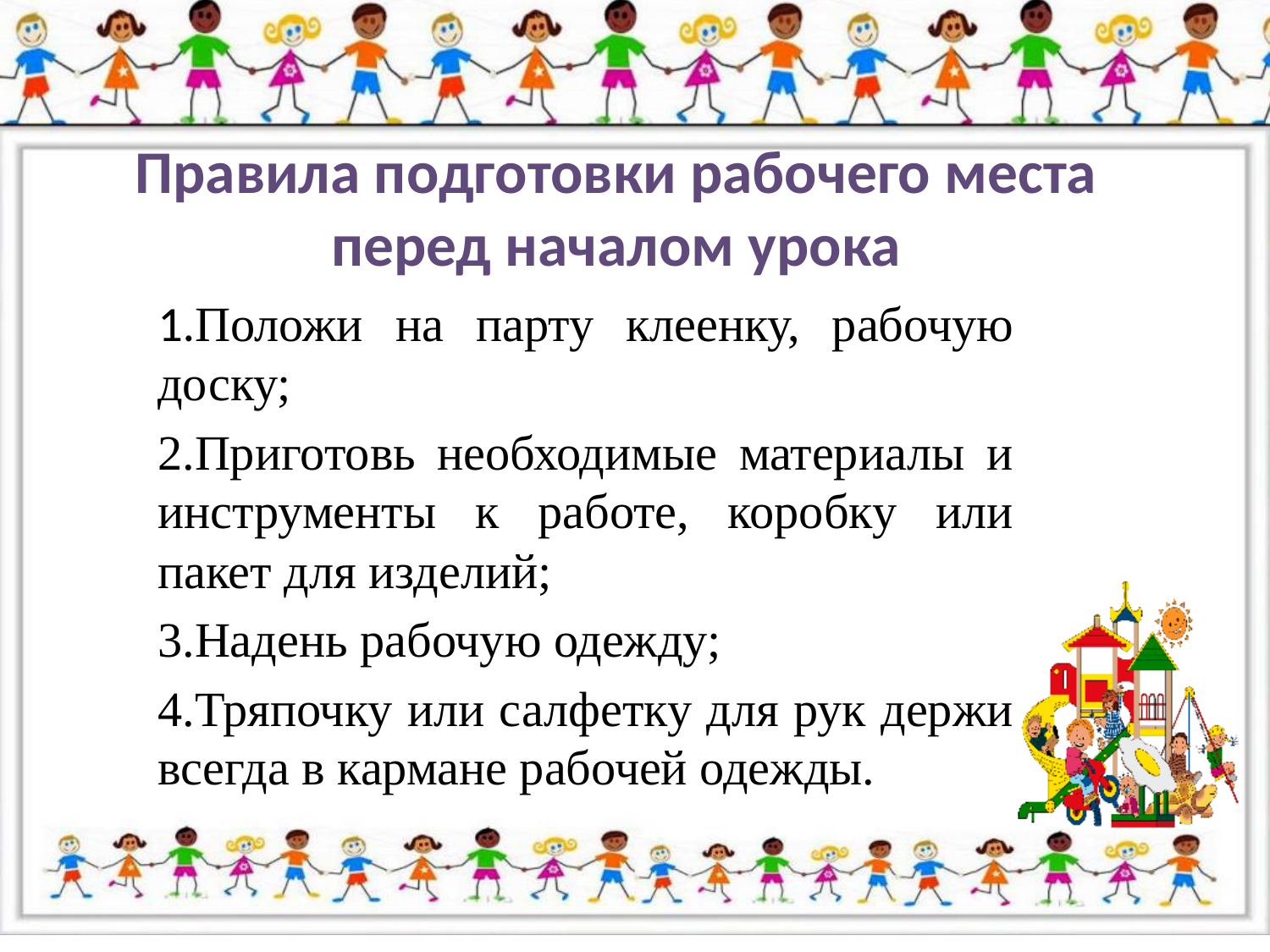

# Правила подготовки рабочего места перед началом урока
1.Положи на парту клеенку, рабочую доску;
2.Приготовь необходимые материалы и инструменты к работе, коробку или пакет для изделий;
3.Надень рабочую одежду;
4.Тряпочку или салфетку для рук держи всегда в кармане рабочей одежды.